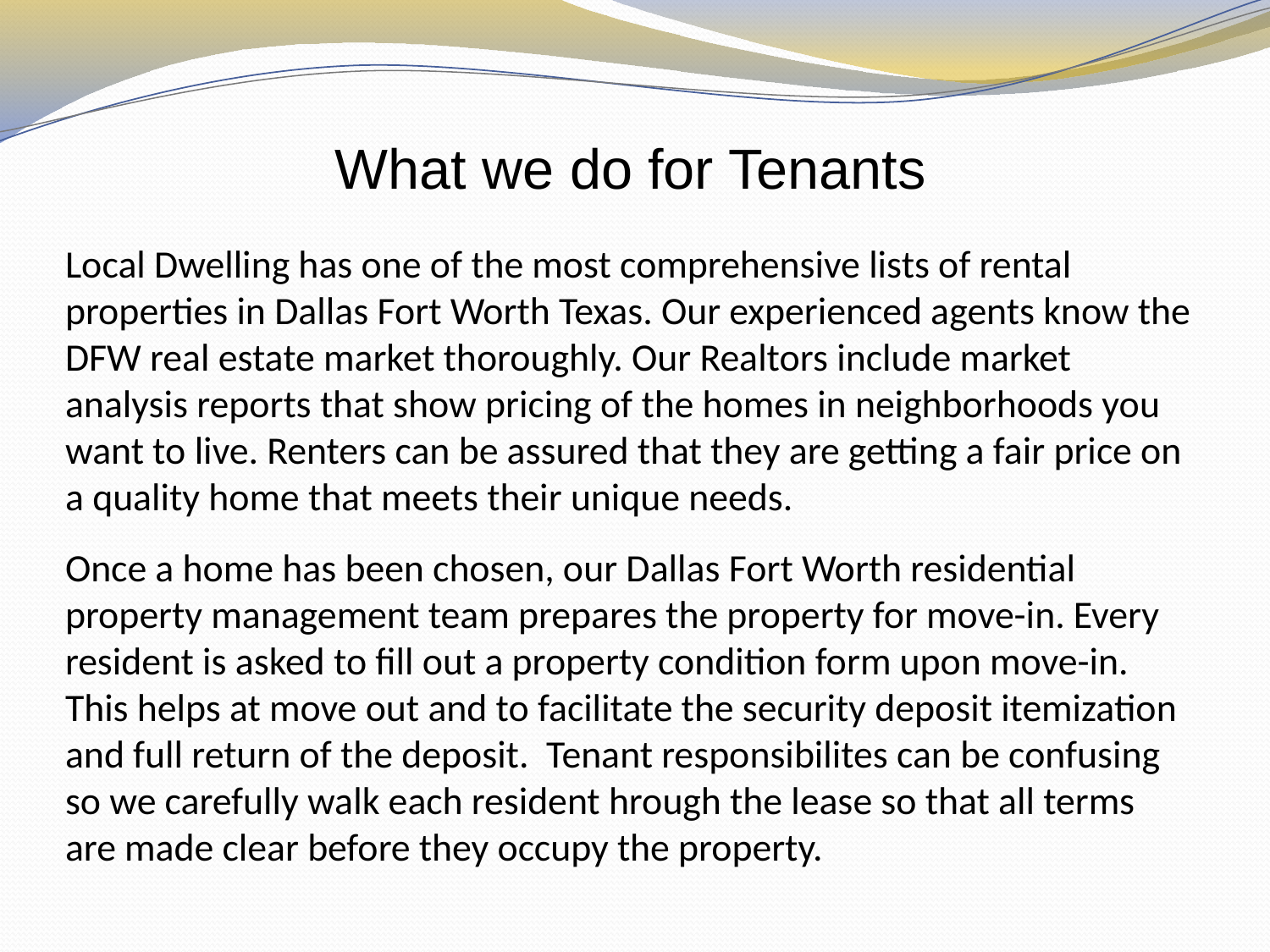

What we do for Tenants
Local Dwelling has one of the most comprehensive lists of rental properties in Dallas Fort Worth Texas. Our experienced agents know the DFW real estate market thoroughly. Our Realtors include market analysis reports that show pricing of the homes in neighborhoods you want to live. Renters can be assured that they are getting a fair price on a quality home that meets their unique needs.

Once a home has been chosen, our Dallas Fort Worth residential property management team prepares the property for move-in. Every resident is asked to fill out a property condition form upon move-in. This helps at move out and to facilitate the security deposit itemization and full return of the deposit.  Tenant responsibilites can be confusing so we carefully walk each resident hrough the lease so that all terms are made clear before they occupy the property.